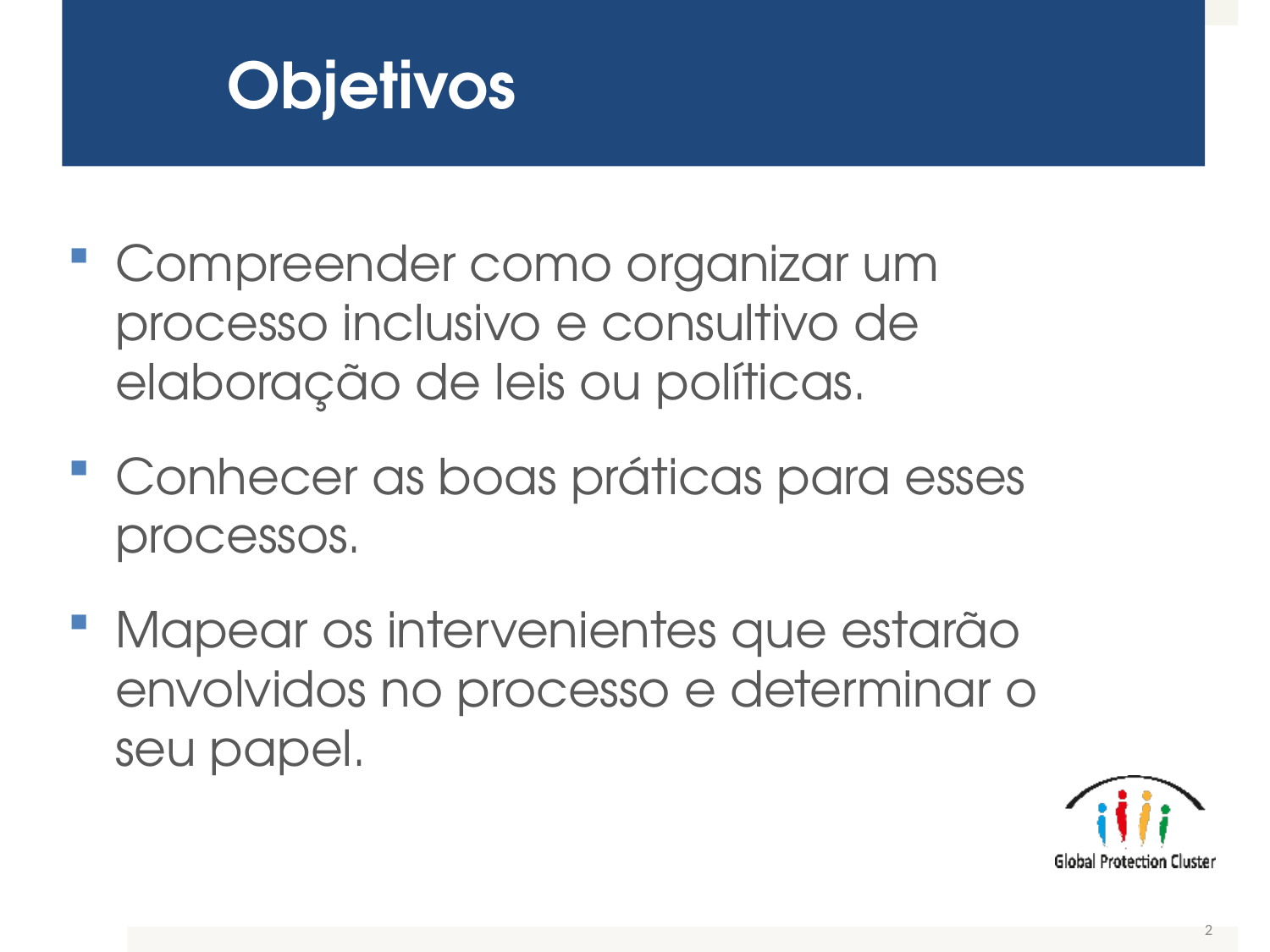

# Objetivos
Compreender como organizar um processo inclusivo e consultivo de elaboração de leis ou políticas.
Conhecer as boas práticas para esses processos.
Mapear os intervenientes que estarão envolvidos no processo e determinar o seu papel.